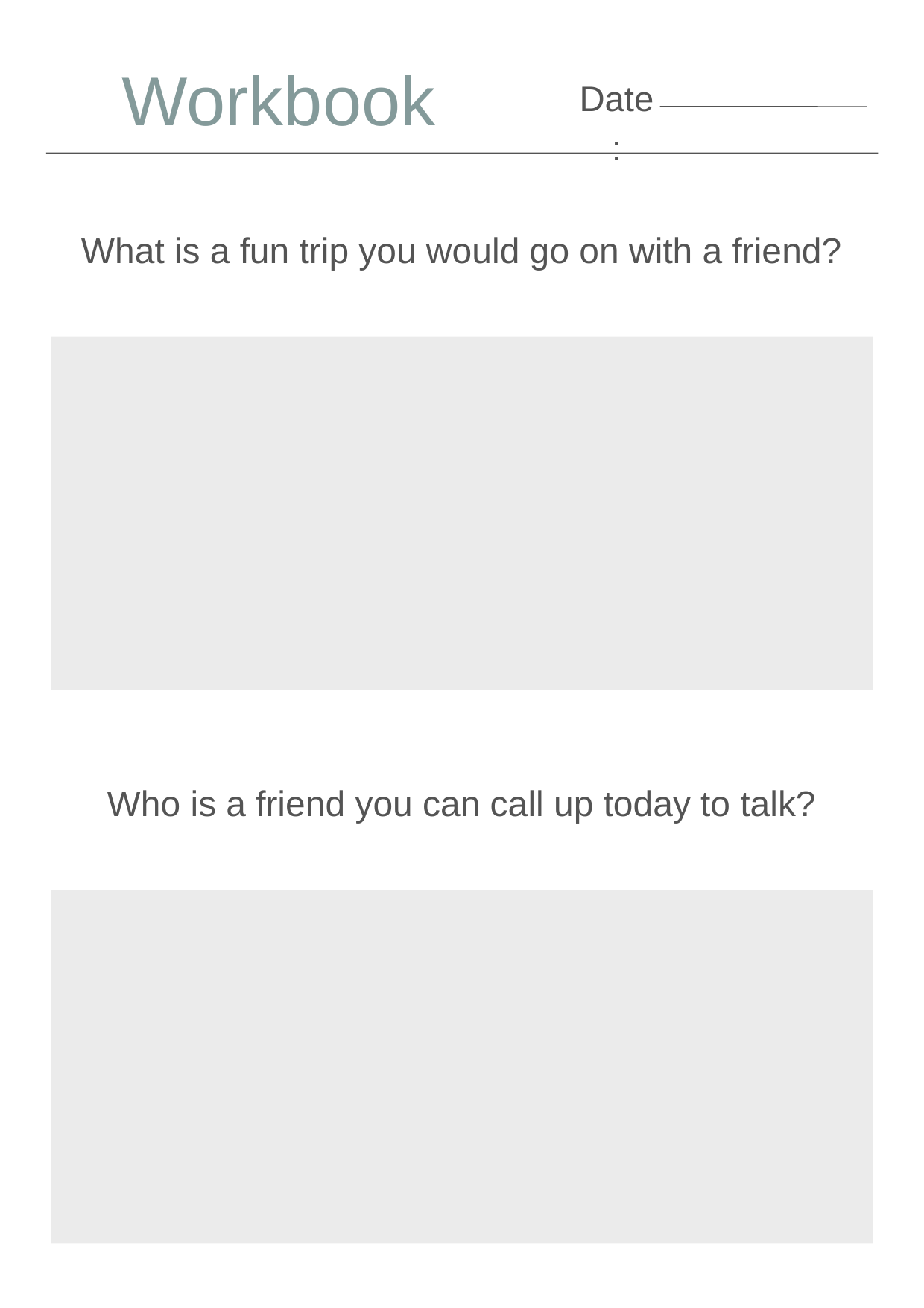

Workbook
Date:

What is a fun trip you would go on with a friend?

Who is a friend you can call up today to talk?